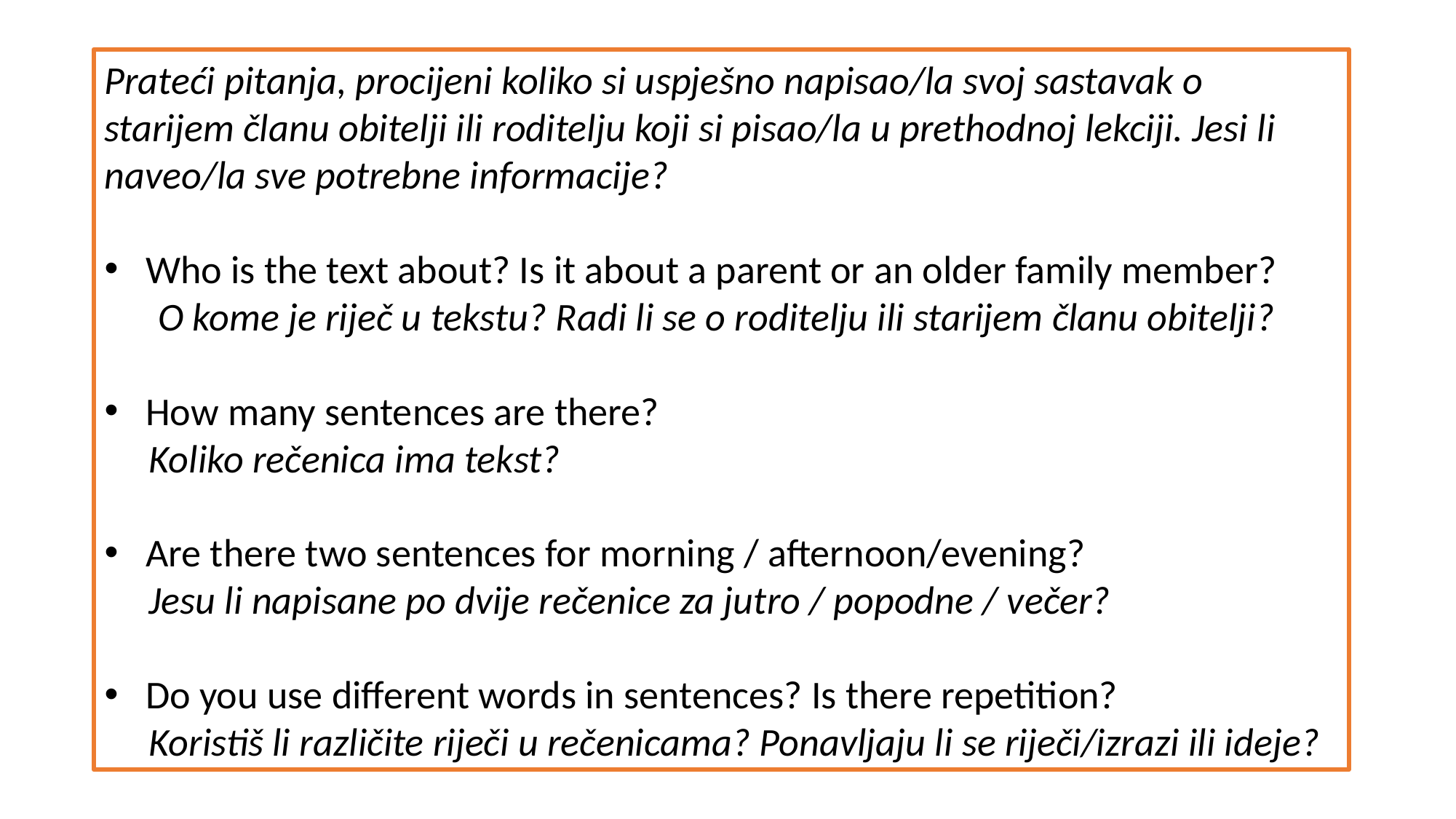

Prateći pitanja, procijeni koliko si uspješno napisao/la svoj sastavak o starijem članu obitelji ili roditelju koji si pisao/la u prethodnoj lekciji. Jesi li naveo/la sve potrebne informacije?

Who is the text about? Is it about a parent or an older family member?
      O kome je riječ u tekstu? Radi li se o roditelju ili starijem članu obitelji?

How many sentences are there?
     Koliko rečenica ima tekst?

Are there two sentences for morning / afternoon/evening?
     Jesu li napisane po dvije rečenice za jutro / popodne / večer?

Do you use different words in sentences? Is there repetition?
     Koristiš li različite riječi u rečenicama? Ponavljaju li se riječi/izrazi ili ideje?